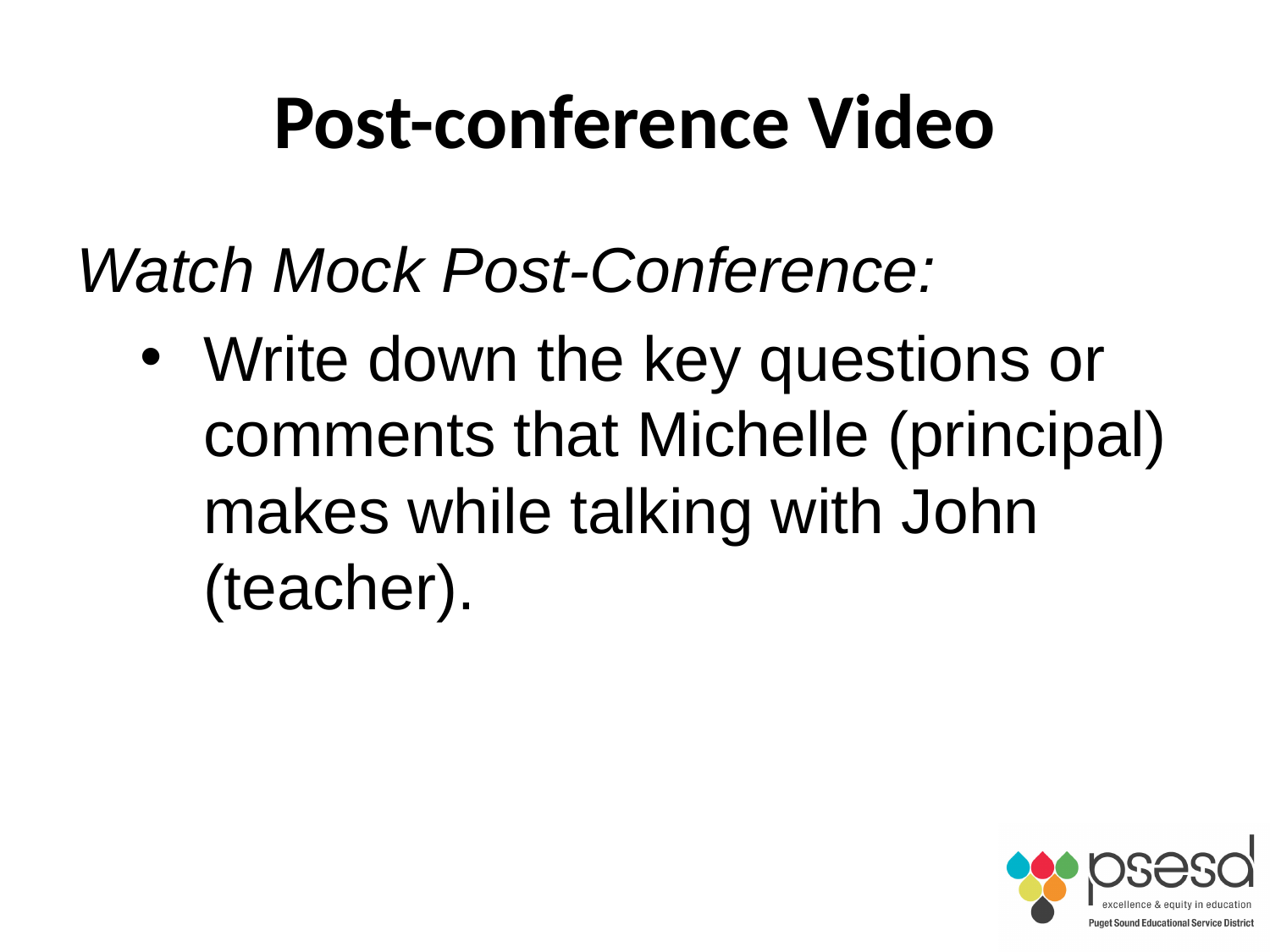

# Post-conference Video
Watch Mock Post-Conference:
Write down the key questions or comments that Michelle (principal) makes while talking with John (teacher).